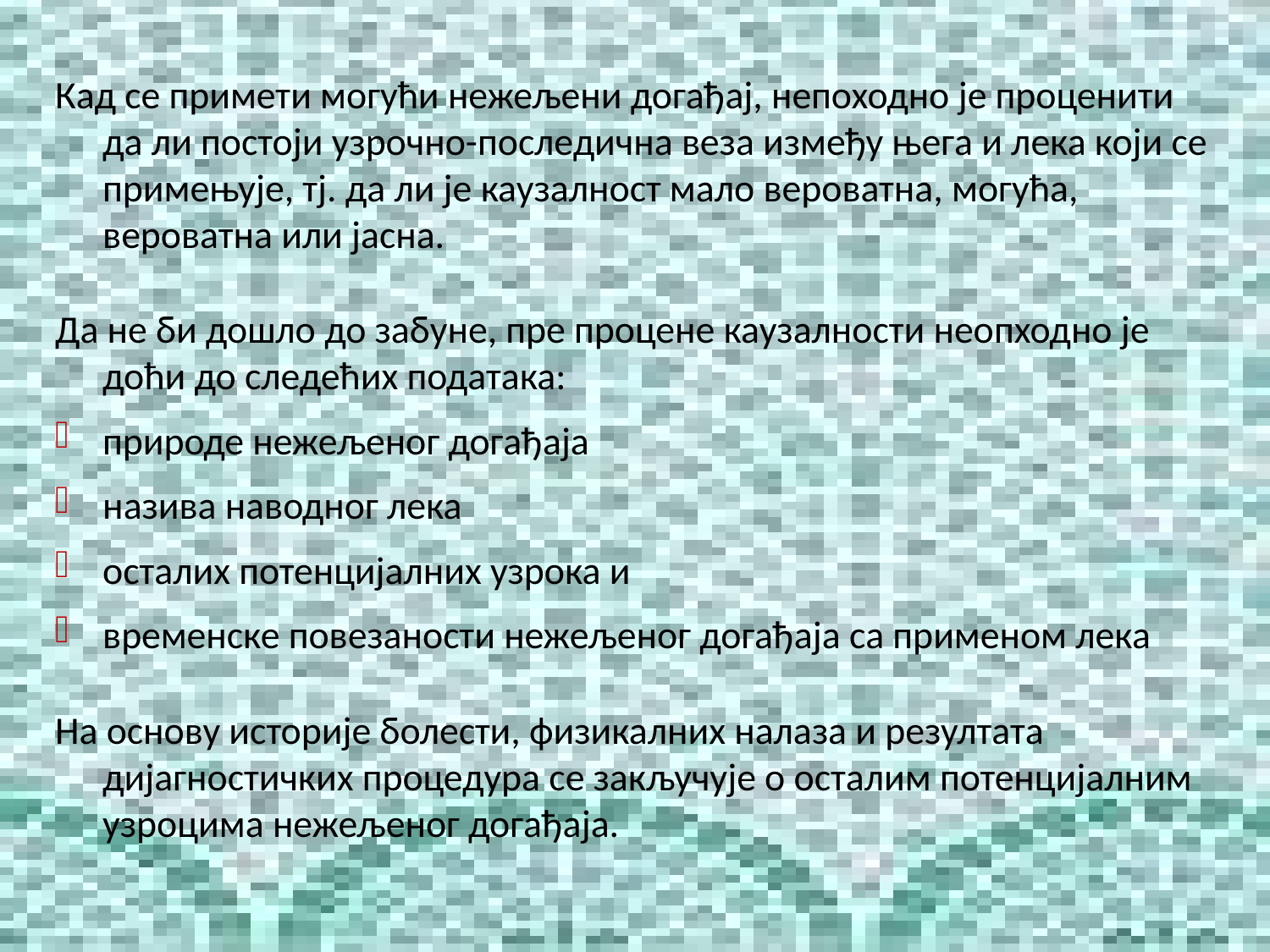

Кад се примети могући нежељени догађај, непоходно је проценити да ли постоји узрочно-последична веза између њега и лека који се примењује, тј. да ли је каузалност мало вероватна, могућа, вероватна или јасна.

Да не би дошло до забуне, пре процене каузалности неопходно је доћи до следећих података:
природе нежељеног догађаја
назива наводног лека
осталих потенцијалних узрока и
временске повезаности нежељеног догађаја са применом лека

На основу историје болести, физикалних налаза и резултата дијагностичких процедура се закључује о осталим потенцијалним узроцима нежељеног догађаја.